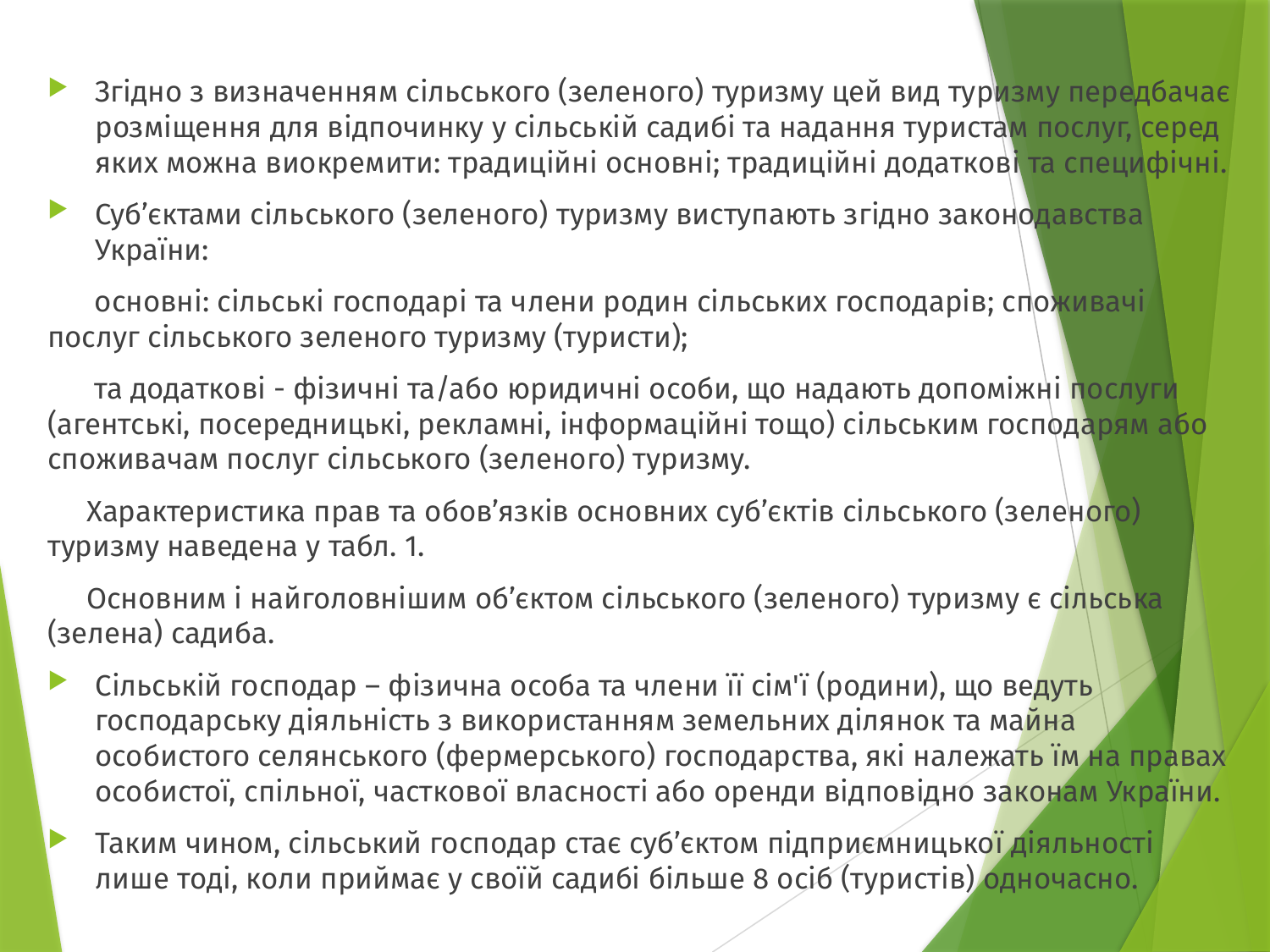

Згідно з визначенням сільського (зеленого) туризму цей вид туризму передбачає розміщення для відпочинку у сільській садибі та надання туристам послуг, серед яких можна виокремити: традиційні основні; традиційні додаткові та специфічні.
Суб’єктами сільського (зеленого) туризму виступають згідно законодавства України:
      основні: сільські господарі та члени родин сільських господарів; споживачі послуг сільського зеленого туризму (туристи);
      та додаткові - фізичні та/або юридичні особи, що надають допоміжні послуги (агентські, посередницькі, рекламні, інформаційні тощо) сільським господарям або споживачам послуг сільського (зеленого) туризму.
     Характеристика прав та обов’язків основних суб’єктів сільського (зеленого) туризму наведена у табл. 1.
     Основним і найголовнішим об’єктом сільського (зеленого) туризму є сільська (зелена) садиба.
Сільській господар – фізична особа та члени її сім'ї (родини), що ведуть господарську діяльність з використанням земельних ділянок та майна особистого селянського (фермерського) господарства, які належать їм на правах особистої, спільної, часткової власності або оренди відповідно законам України.
Таким чином, сільський господар стає суб’єктом підприємницької діяльності лише тоді, коли приймає у своїй садибі більше 8 осіб (туристів) одночасно.